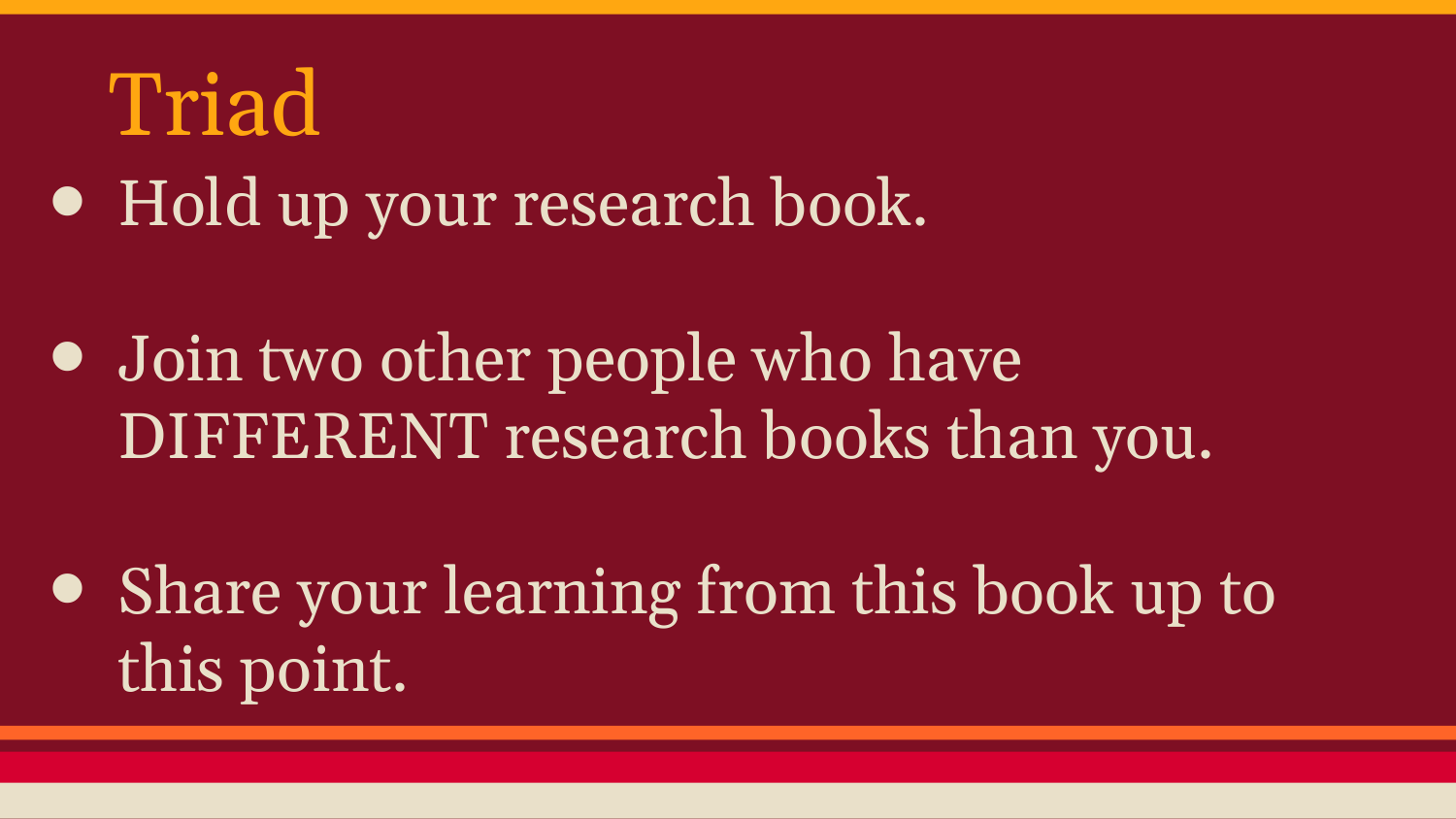

# Triad
Hold up your research book.

Join two other people who have DIFFERENT research books than you.

Share your learning from this book up to this point.